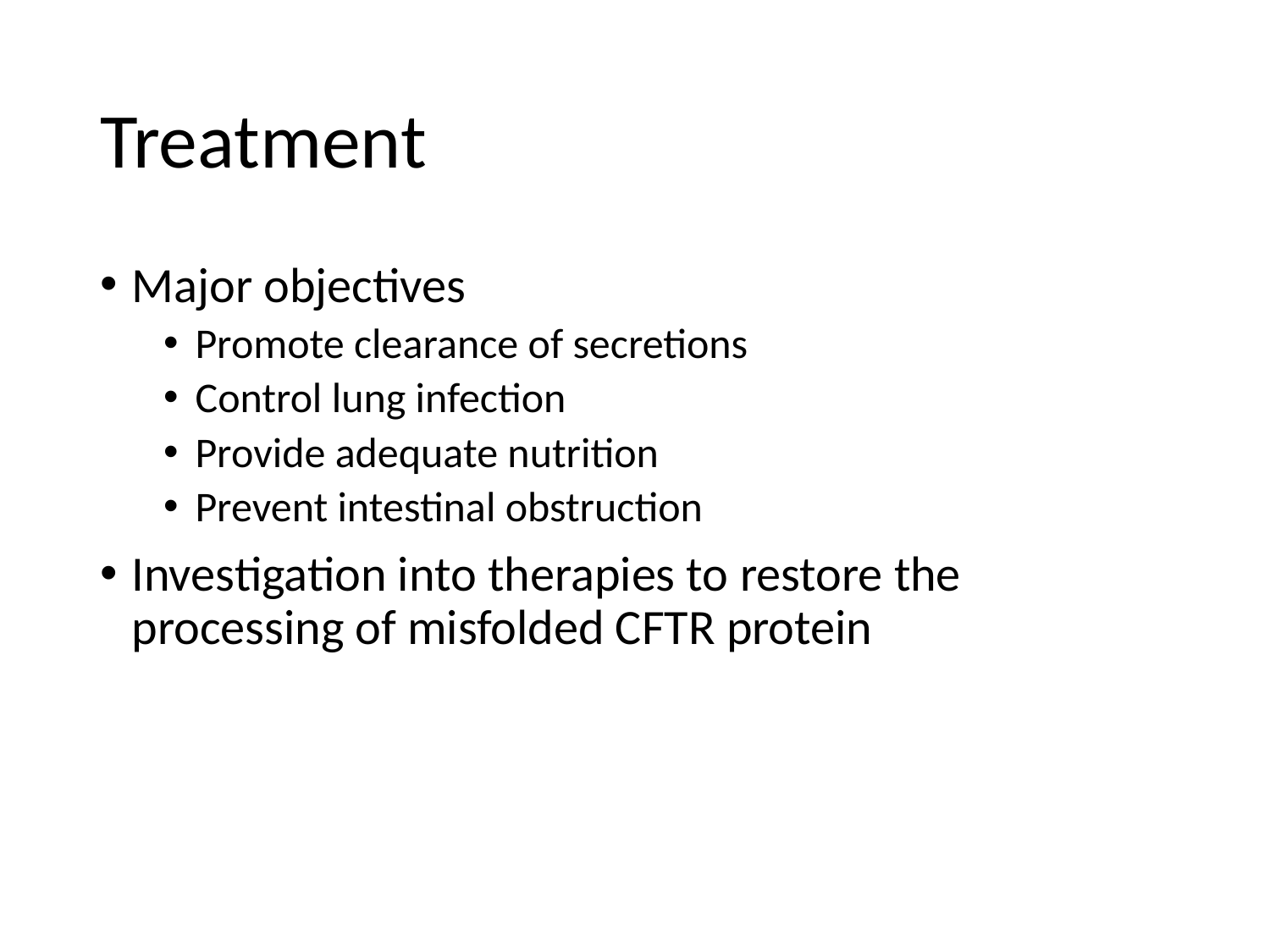

# Treatment
Major objectives
Promote clearance of secretions
Control lung infection
Provide adequate nutrition
Prevent intestinal obstruction
Investigation into therapies to restore the processing of misfolded CFTR protein